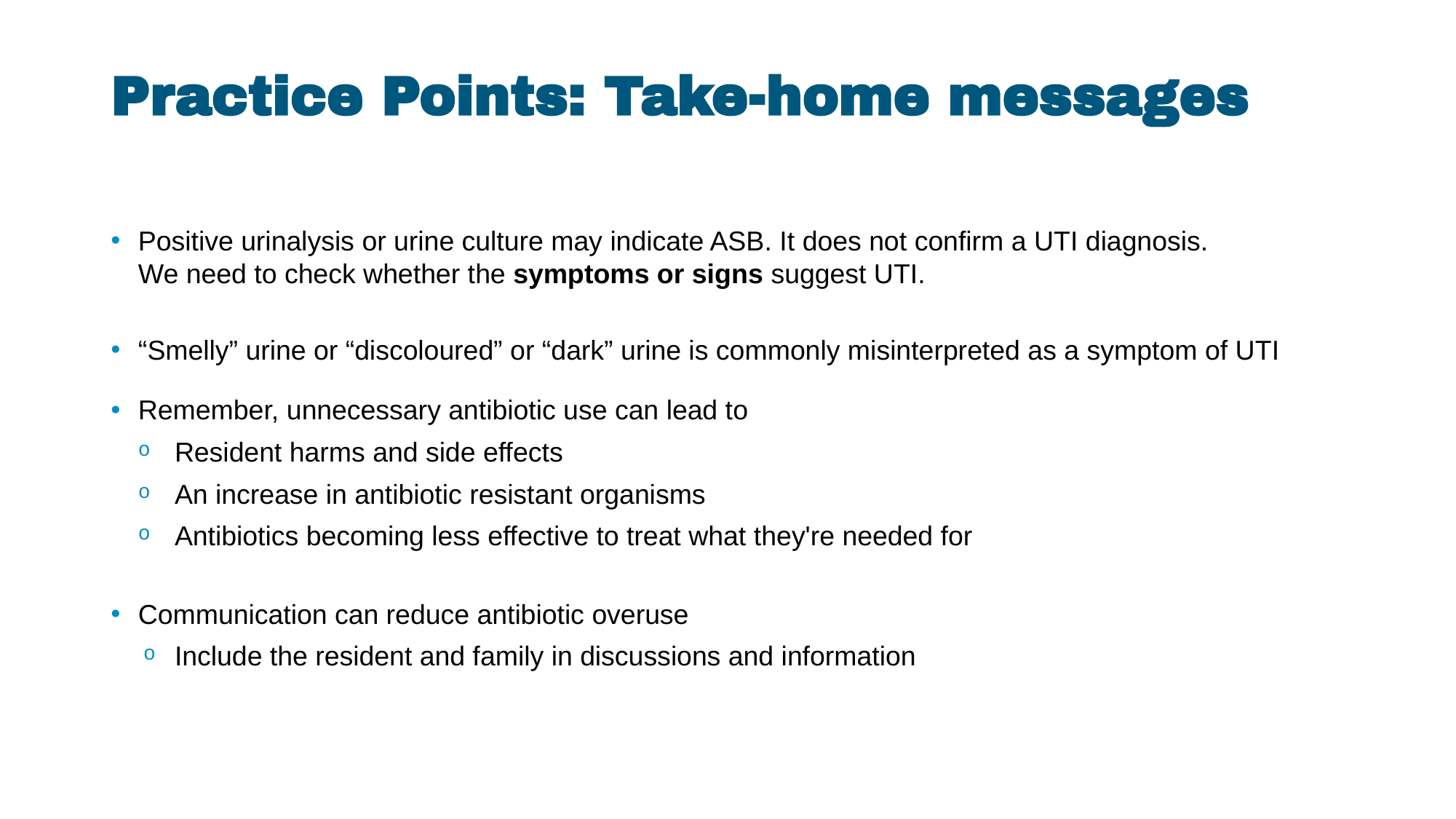

# Practice Points: Take-home messages
Positive urinalysis or urine culture may indicate ASB. It does not confirm a UTI diagnosis.
We need to check whether the symptoms or signs suggest UTI.
“Smelly” urine or “discoloured” or “dark” urine is commonly misinterpreted as a symptom of UTI
Remember, unnecessary antibiotic use can lead to
Resident harms and side effects
An increase in antibiotic resistant organisms
Antibiotics becoming less effective to treat what they're needed for
Communication can reduce antibiotic overuse
Include the resident and family in discussions and information